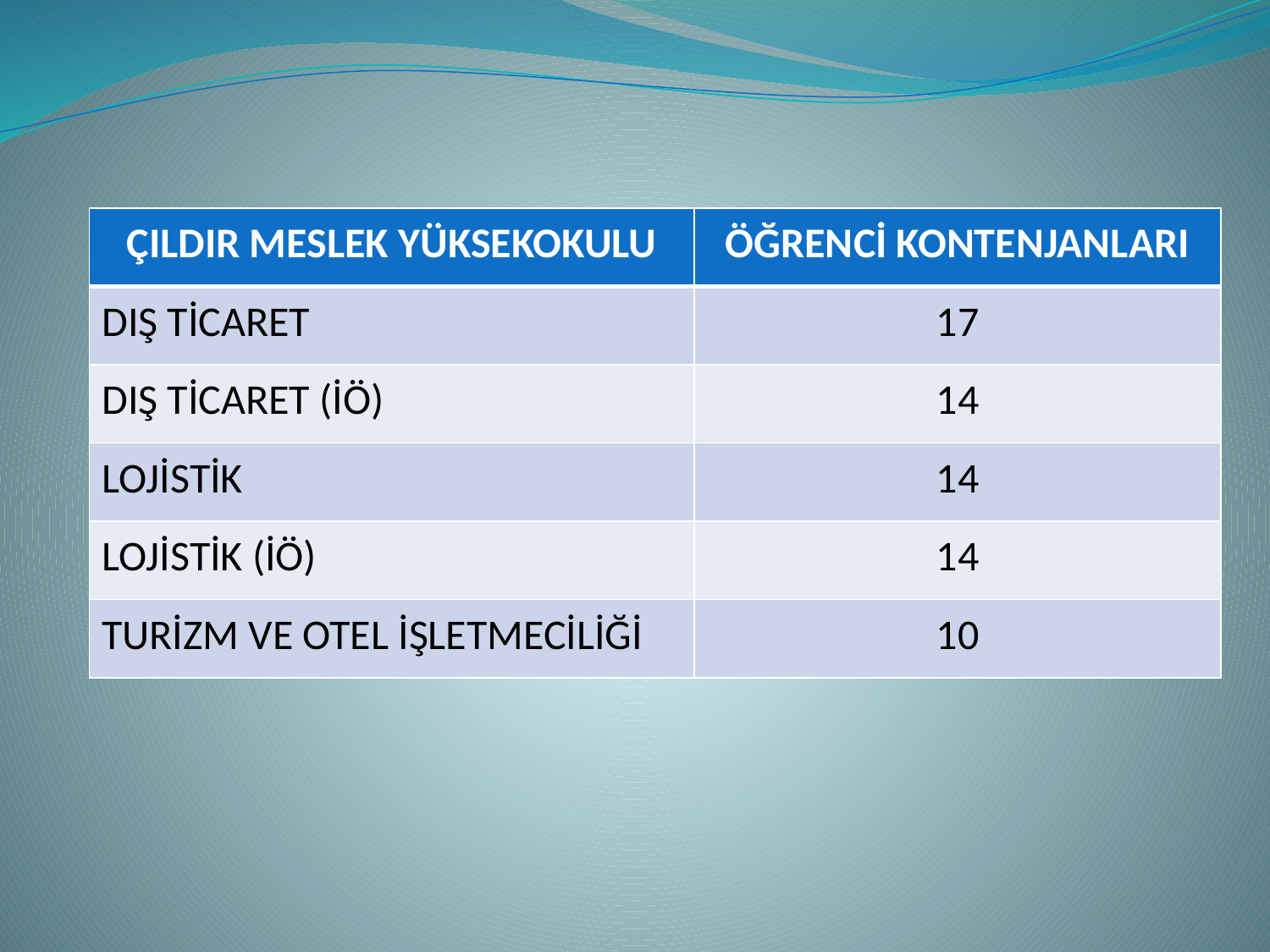

| ÇILDIR MESLEK YÜKSEKOKULU | ÖĞRENCİ KONTENJANLARI |
| --- | --- |
| DIŞ TİCARET | 17 |
| DIŞ TİCARET (İÖ) | 14 |
| LOJİSTİK | 14 |
| LOJİSTİK (İÖ) | 14 |
| TURİZM VE OTEL İŞLETMECİLİĞİ | 10 |